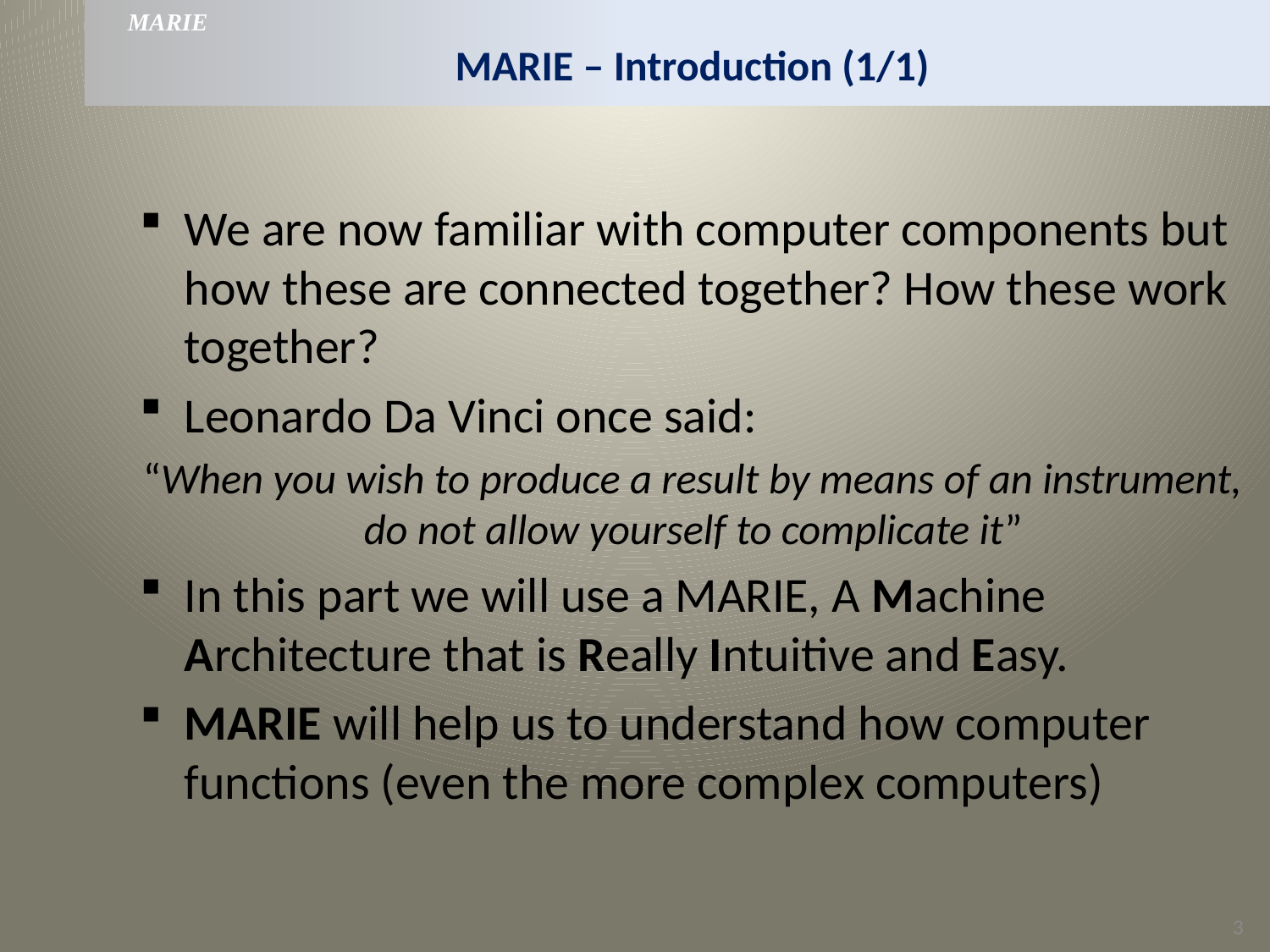

MARIE
# MARIE – Introduction (1/1)
We are now familiar with computer components but how these are connected together? How these work together?
Leonardo Da Vinci once said:
“When you wish to produce a result by means of an instrument, do not allow yourself to complicate it”
In this part we will use a MARIE, A Machine Architecture that is Really Intuitive and Easy.
MARIE will help us to understand how computer functions (even the more complex computers)